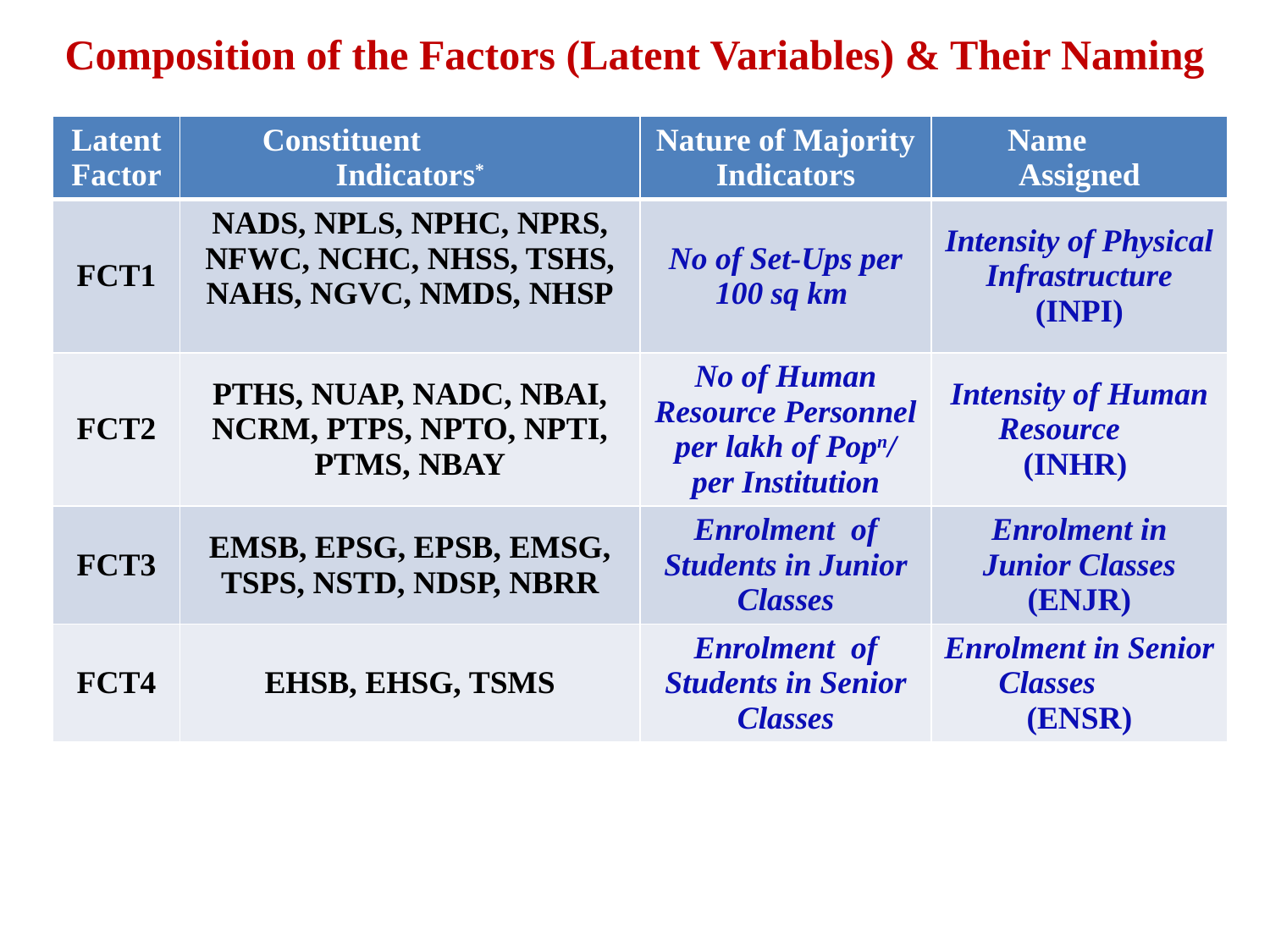

# Composition of the Factors (Latent Variables) & Their Naming

  * Details & Abbreviations of the Indicators → Full Paper
| Latent Factor | Constituent Indicators\* | Nature of Majority Indicators | Name Assigned |
| --- | --- | --- | --- |
| FCT1 | NADS, NPLS, NPHC, NPRS, NFWC, NCHC, NHSS, TSHS, NAHS, NGVC, NMDS, NHSP | No of Set-Ups per 100 sq km | Intensity of Physical Infrastructure (INPI) |
| FCT2 | PTHS, NUAP, NADC, NBAI, NCRM, PTPS, NPTO, NPTI, PTMS, NBAY | No of Human Resource Personnel per lakh of Popn/ per Institution | Intensity of Human Resource (INHR) |
| FCT3 | EMSB, EPSG, EPSB, EMSG, TSPS, NSTD, NDSP, NBRR | Enrolment of Students in Junior Classes | Enrolment in Junior Classes (ENJR) |
| FCT4 | EHSB, EHSG, TSMS | Enrolment of Students in Senior Classes | Enrolment in Senior Classes (ENSR) |